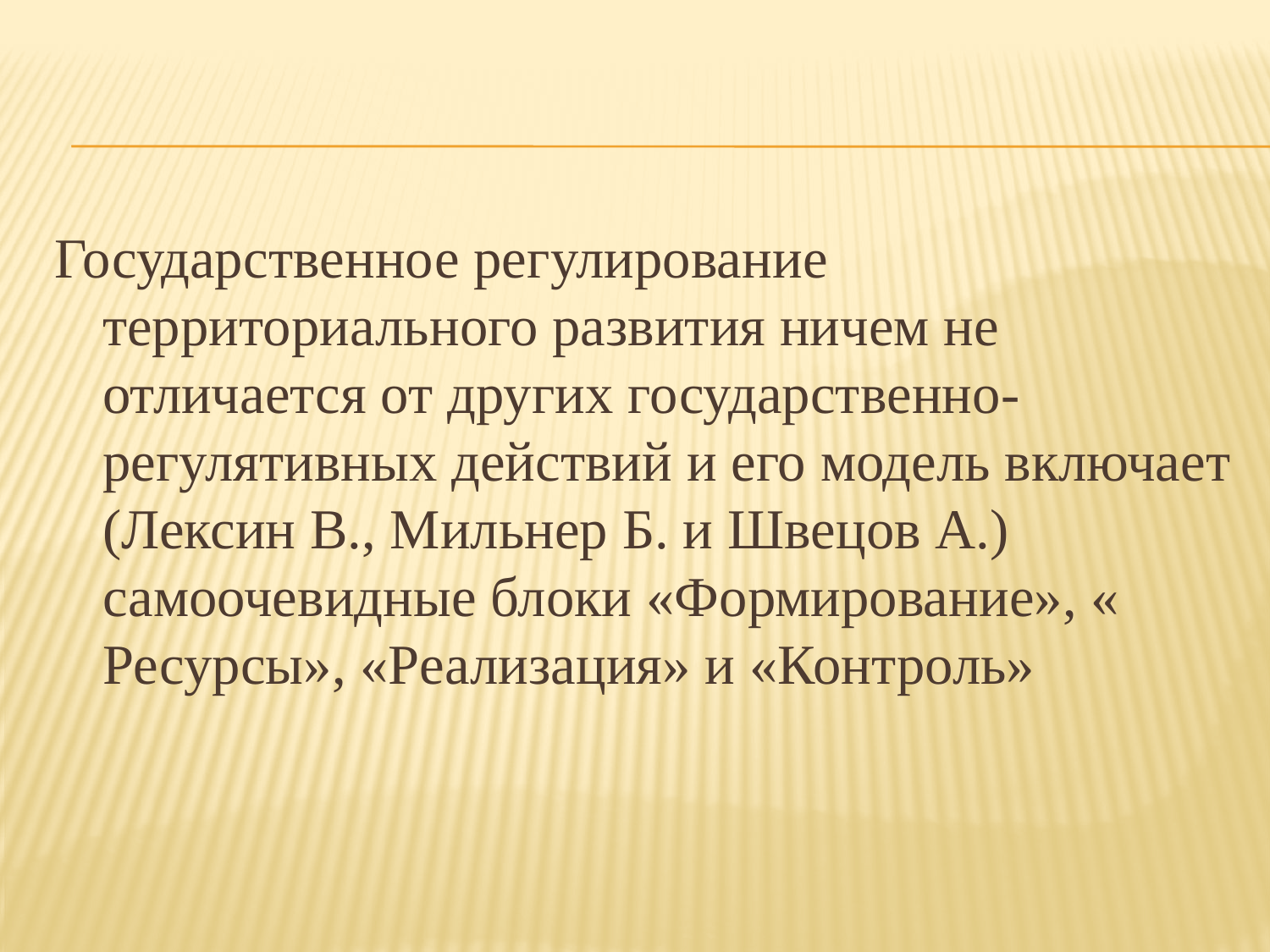

Государственное регулирование территориального развития ничем не отличается от других государственно-регулятивных действий и его модель включает (Лексин В., Мильнер Б. и Швецов А.) самоочевидные блоки «Формирование», « Ресурсы», «Реализация» и «Контроль»